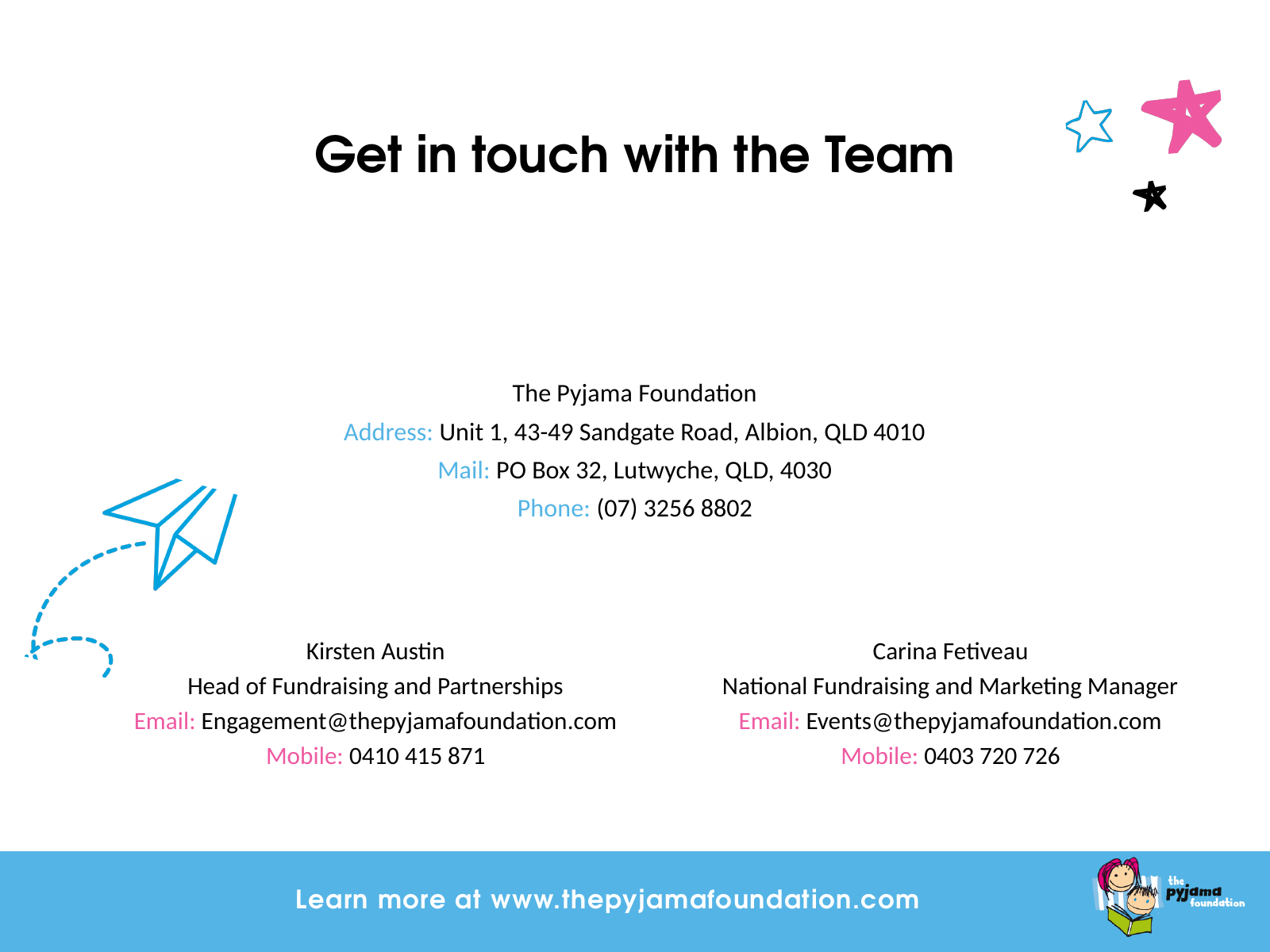

Get in touch with the Team

The Pyjama Foundation
Address: Unit 1, 43-49 Sandgate Road, Albion, QLD 4010
Mail: PO Box 32, Lutwyche, QLD, 4030
Phone: (07) 3256 8802

Kirsten Austin
Head of Fundraising and Partnerships
Email: Engagement@thepyjamafoundation.com
Mobile: 0410 415 871
Carina Fetiveau
National Fundraising and Marketing Manager
Email: Events@thepyjamafoundation.com
Mobile: 0403 720 726

Learn more at www.thepyjamafoundation.com